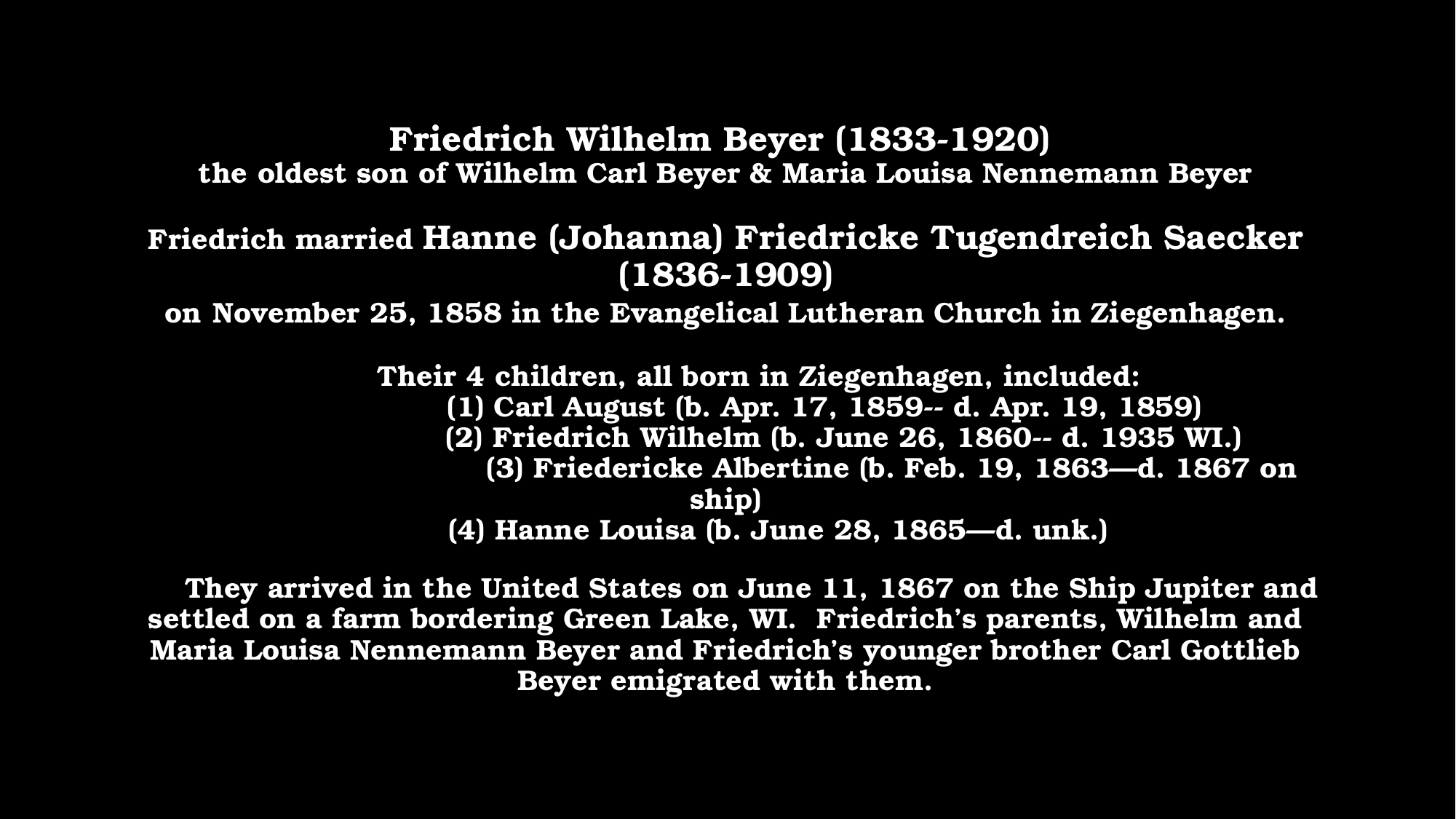

# Friedrich Wilhelm Beyer (1833-1920) the oldest son of Wilhelm Carl Beyer & Maria Louisa Nennemann Beyer Friedrich married Hanne (Johanna) Friedricke Tugendreich Saecker (1836-1909) on November 25, 1858 in the Evangelical Lutheran Church in Ziegenhagen. Their 4 children, all born in Ziegenhagen, included: (1) Carl August (b. Apr. 17, 1859-- d. Apr. 19, 1859) (2) Friedrich Wilhelm (b. June 26, 1860-- d. 1935 WI.) (3) Friedericke Albertine (b. Feb. 19, 1863—d. 1867 on ship) (4) Hanne Louisa (b. June 28, 1865—d. unk.) They arrived in the United States on June 11, 1867 on the Ship Jupiter and settled on a farm bordering Green Lake, WI.  Friedrich’s parents, Wilhelm and Maria Louisa Nennemann Beyer and Friedrich’s younger brother Carl Gottlieb Beyer emigrated with them.